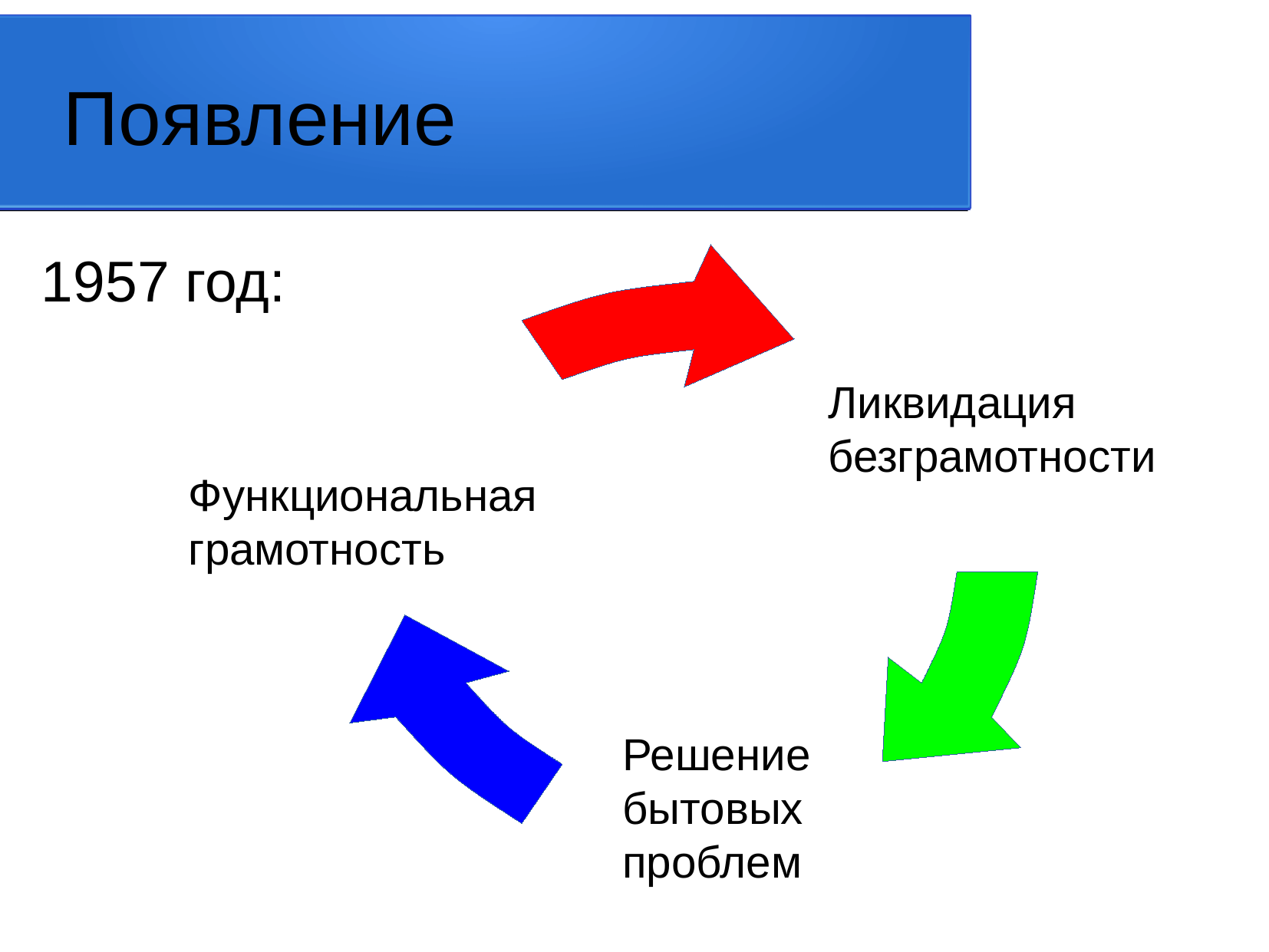

Появление
1957 год:

Ликвидация
безграмотности
Функциональная
грамотность

Решение
бытовых
проблем